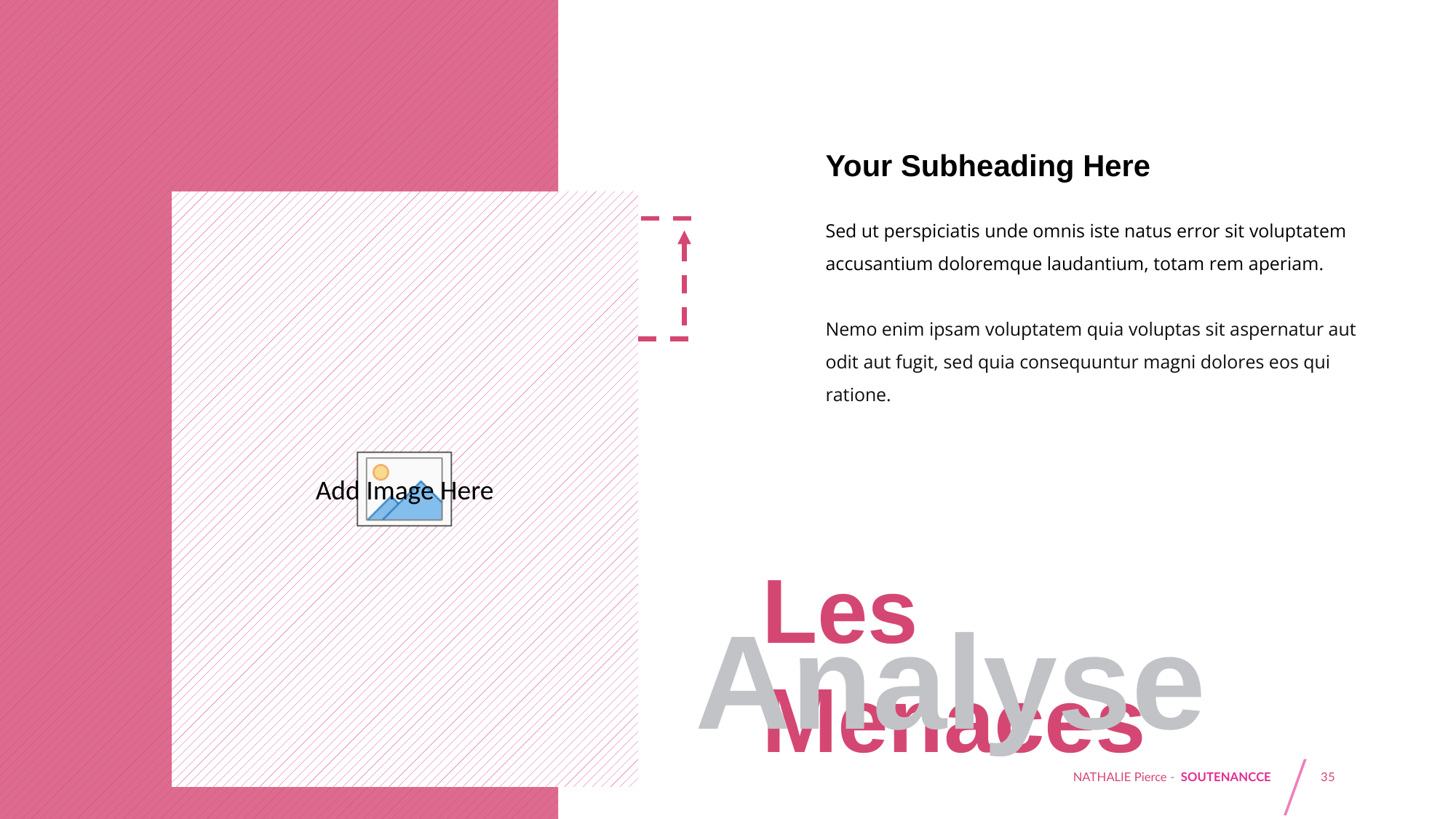

Your Subheading Here

Sed ut perspiciatis unde omnis iste natus error sit voluptatem accusantium doloremque laudantium, totam rem aperiam.

Nemo enim ipsam voluptatem quia voluptas sit aspernatur aut odit aut fugit, sed quia consequuntur magni dolores eos qui ratione.
Les Menaces
Analyse